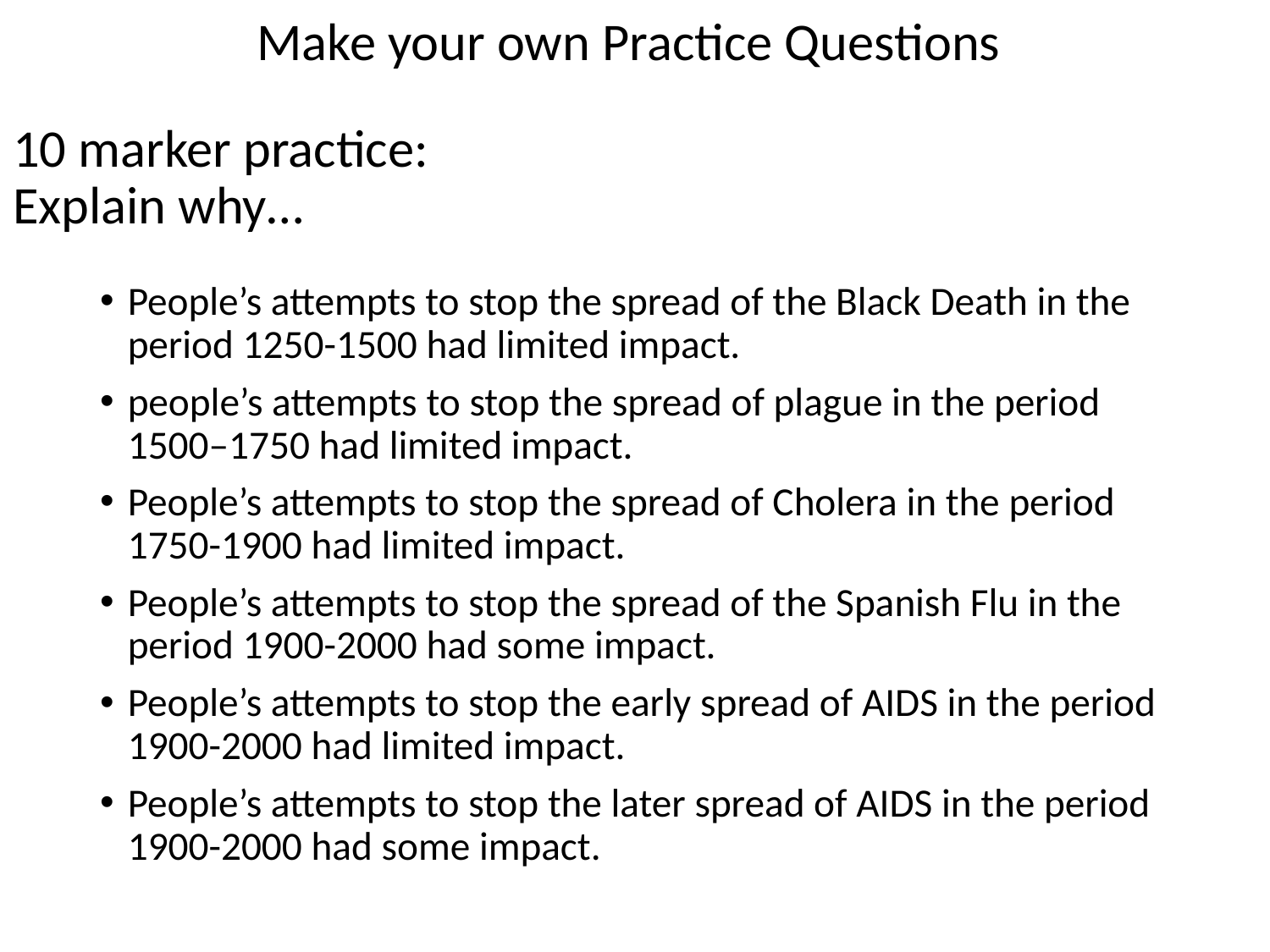

Make your own Practice Questions
# 10 marker practice: Explain why…
People’s attempts to stop the spread of the Black Death in the period 1250-1500 had limited impact.
people’s attempts to stop the spread of plague in the period 1500–1750 had limited impact.
People’s attempts to stop the spread of Cholera in the period 1750-1900 had limited impact.
People’s attempts to stop the spread of the Spanish Flu in the period 1900-2000 had some impact.
People’s attempts to stop the early spread of AIDS in the period 1900-2000 had limited impact.
People’s attempts to stop the later spread of AIDS in the period 1900-2000 had some impact.